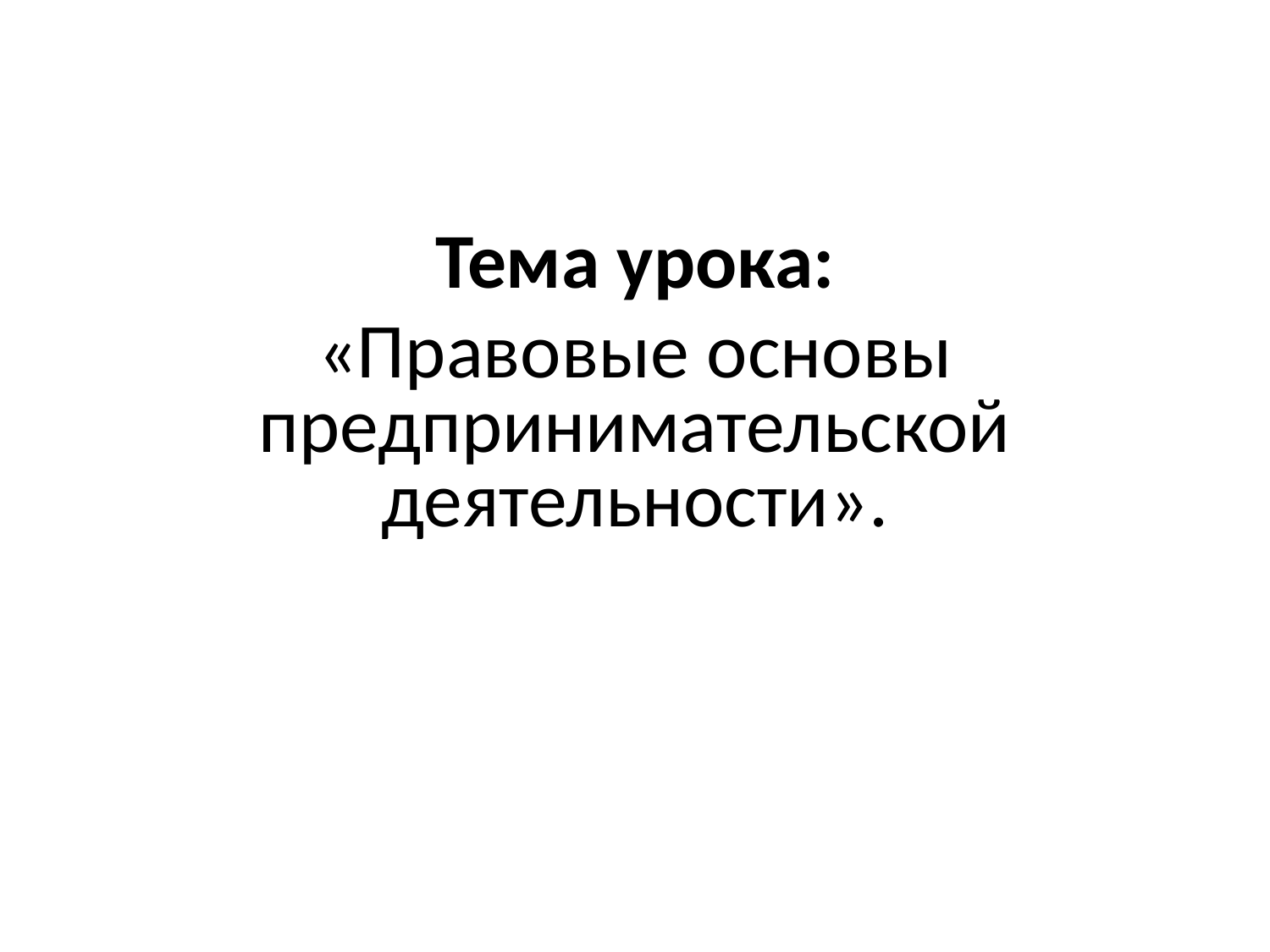

#
Тема урока:
«Правовые основы предпринимательской деятельности».